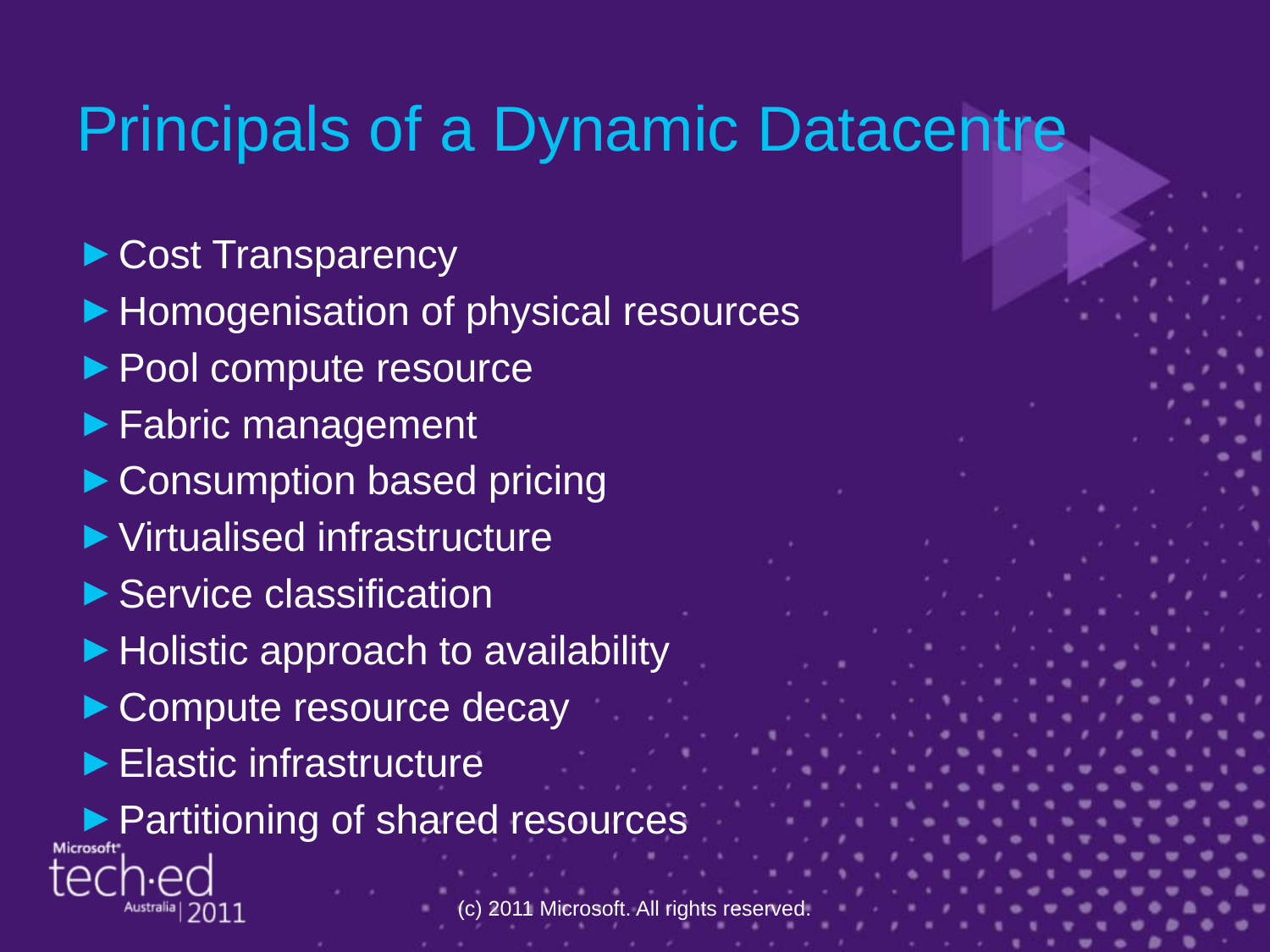

# Principals of a Dynamic Datacentre
Cost Transparency
Homogenisation of physical resources
Pool compute resource
Fabric management
Consumption based pricing
Virtualised infrastructure
Service classification
Holistic approach to availability
Compute resource decay
Elastic infrastructure
Partitioning of shared resources
(c) 2011 Microsoft. All rights reserved.